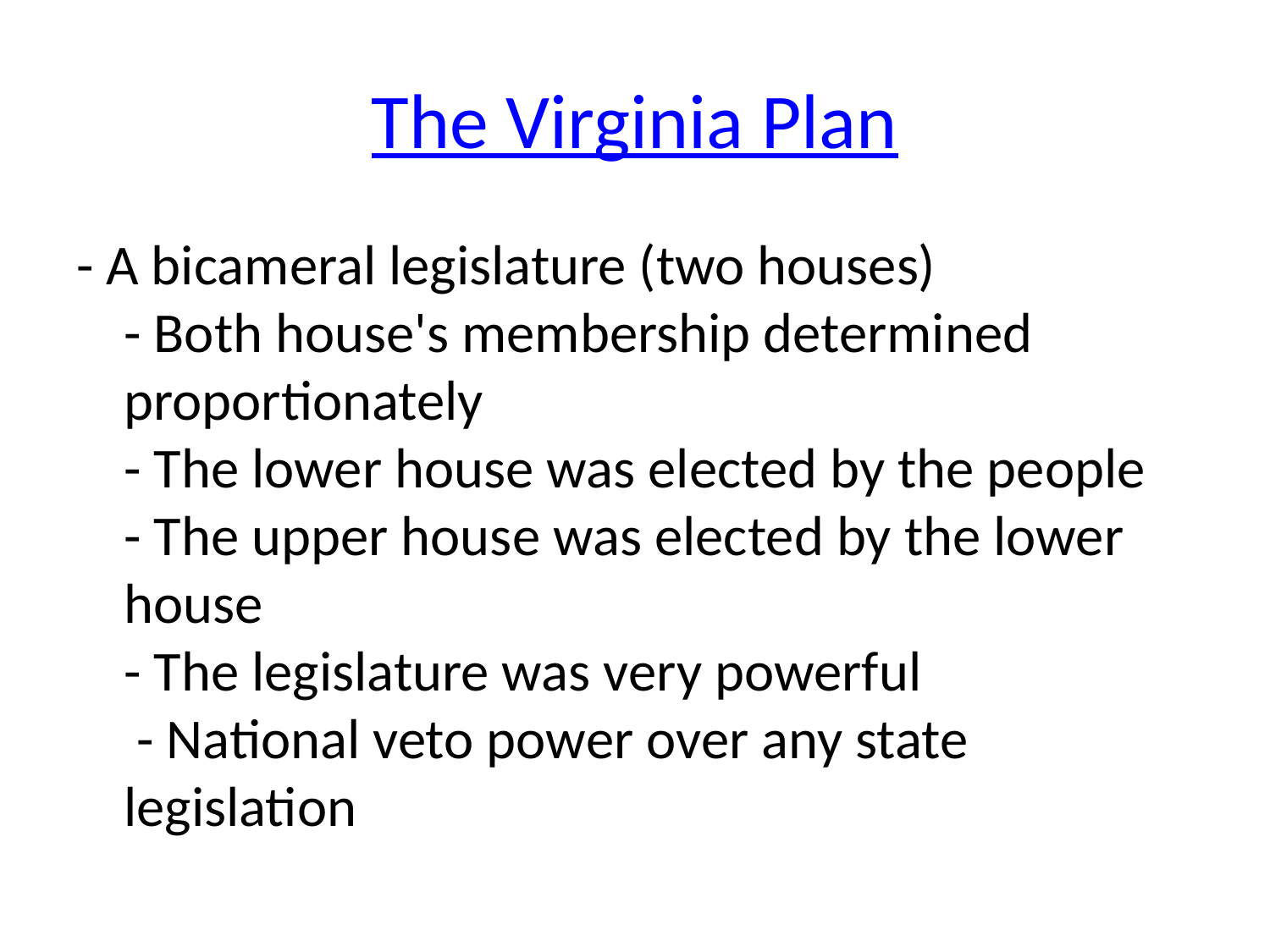

# The Virginia Plan
- A bicameral legislature (two houses)
- Both house's membership determined proportionately
- The lower house was elected by the people
- The upper house was elected by the lower house
- The legislature was very powerful
 - National veto power over any state legislation